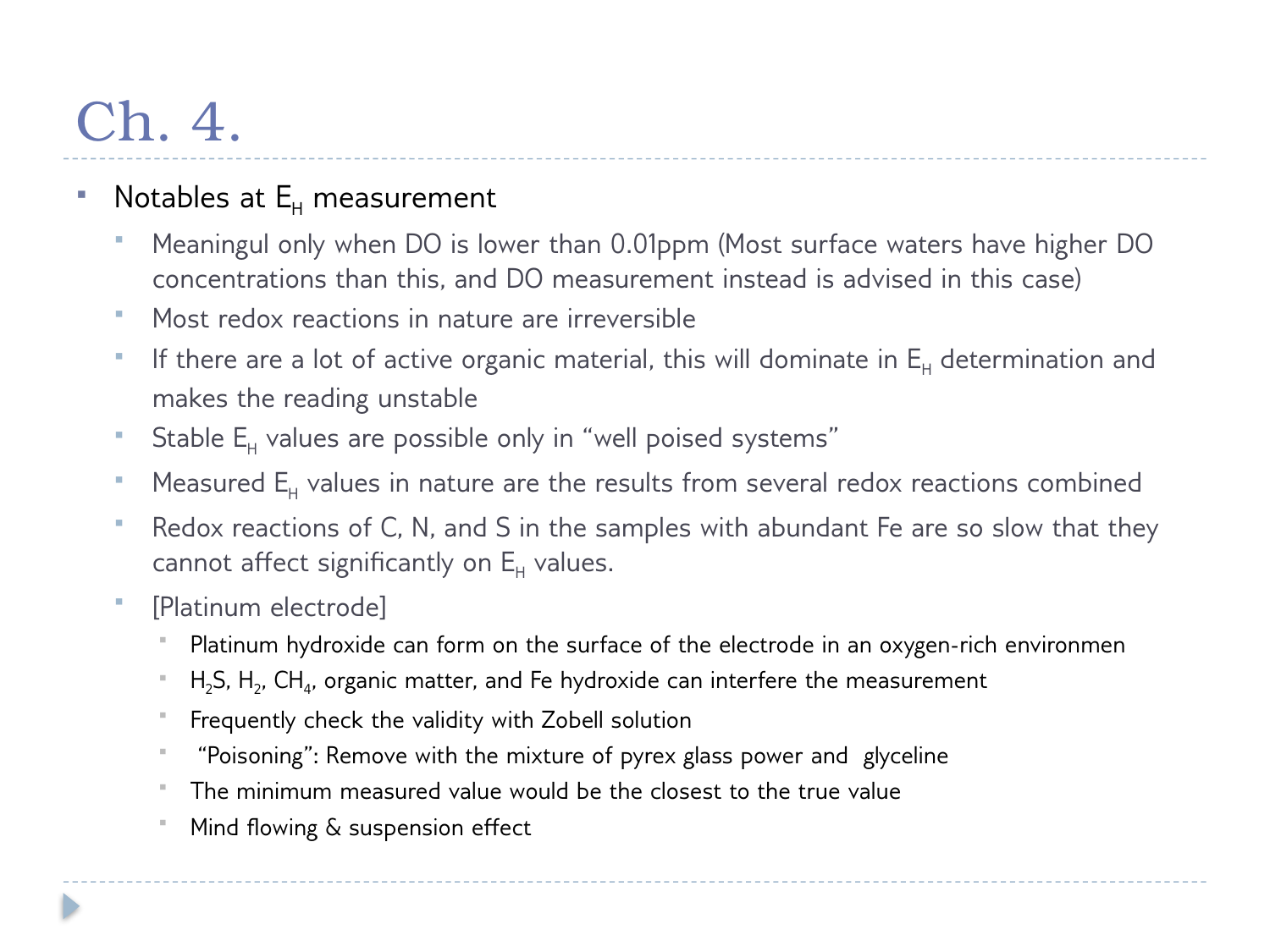

# Ch. 4.
Notables at EH measurement
Meaningul only when DO is lower than 0.01ppm (Most surface waters have higher DO concentrations than this, and DO measurement instead is advised in this case)
Most redox reactions in nature are irreversible
If there are a lot of active organic material, this will dominate in EH determination and makes the reading unstable
Stable EH values are possible only in “well poised systems”
Measured EH values in nature are the results from several redox reactions combined
Redox reactions of C, N, and S in the samples with abundant Fe are so slow that they cannot affect significantly on EH values.
[Platinum electrode]
Platinum hydroxide can form on the surface of the electrode in an oxygen-rich environmen
H2S, H2, CH4, organic matter, and Fe hydroxide can interfere the measurement
Frequently check the validity with Zobell solution
 “Poisoning”: Remove with the mixture of pyrex glass power and  glyceline
The minimum measured value would be the closest to the true value
Mind flowing & suspension effect